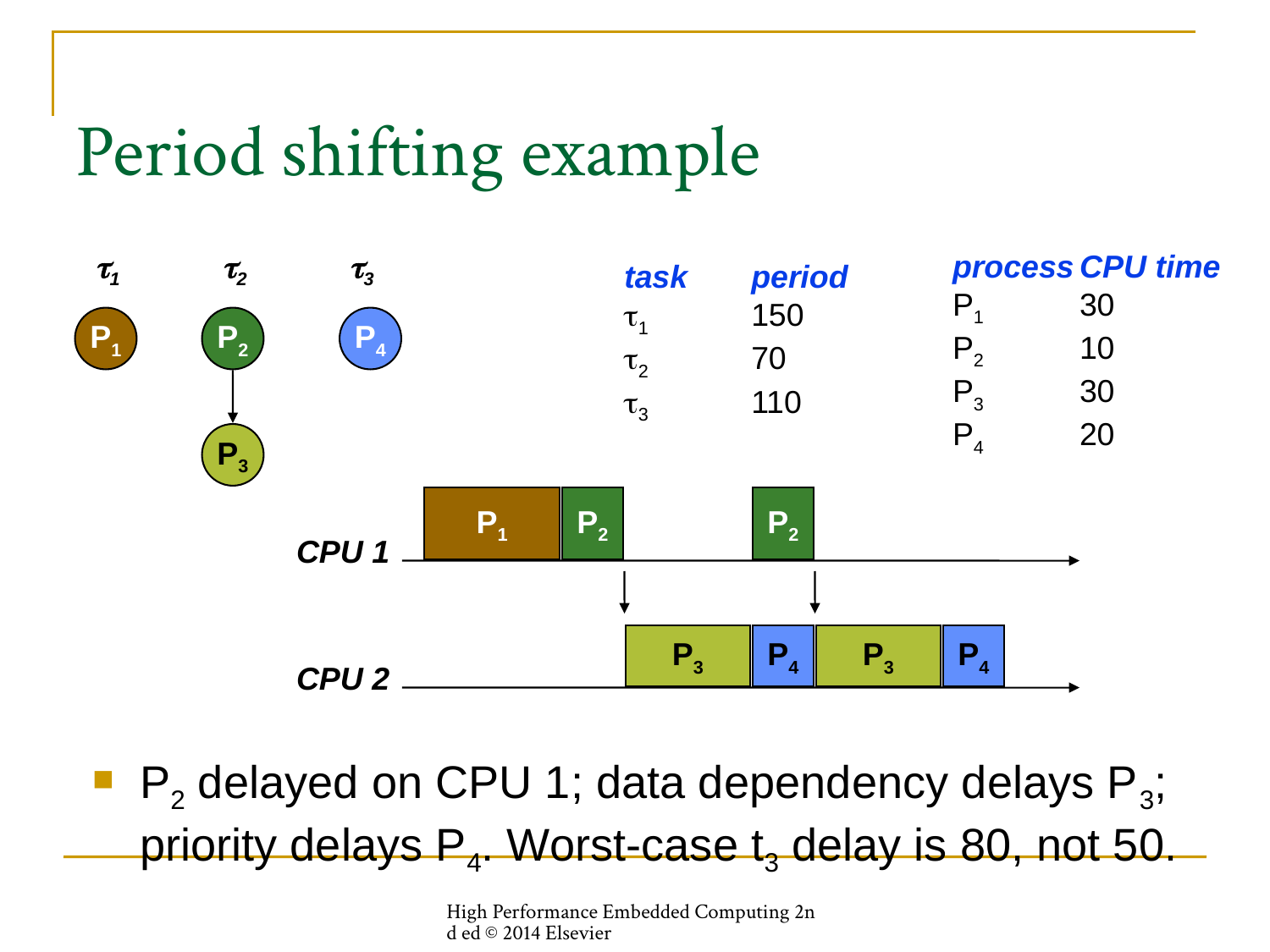

# Period shifting example
τ1
τ2
τ3
process	CPU time
P1	30
P2	10
P3	30
P4	20
task	period
τ1	150
τ2	70
τ3	110
P1
P2
P4

P3
P1
P2
P2
CPU 1

P3
P4
P3
P4
CPU 2

P2 delayed on CPU 1; data dependency delays P3; priority delays P4. Worst-case t3 delay is 80, not 50.
High Performance Embedded Computing 2nd ed © 2014 Elsevier